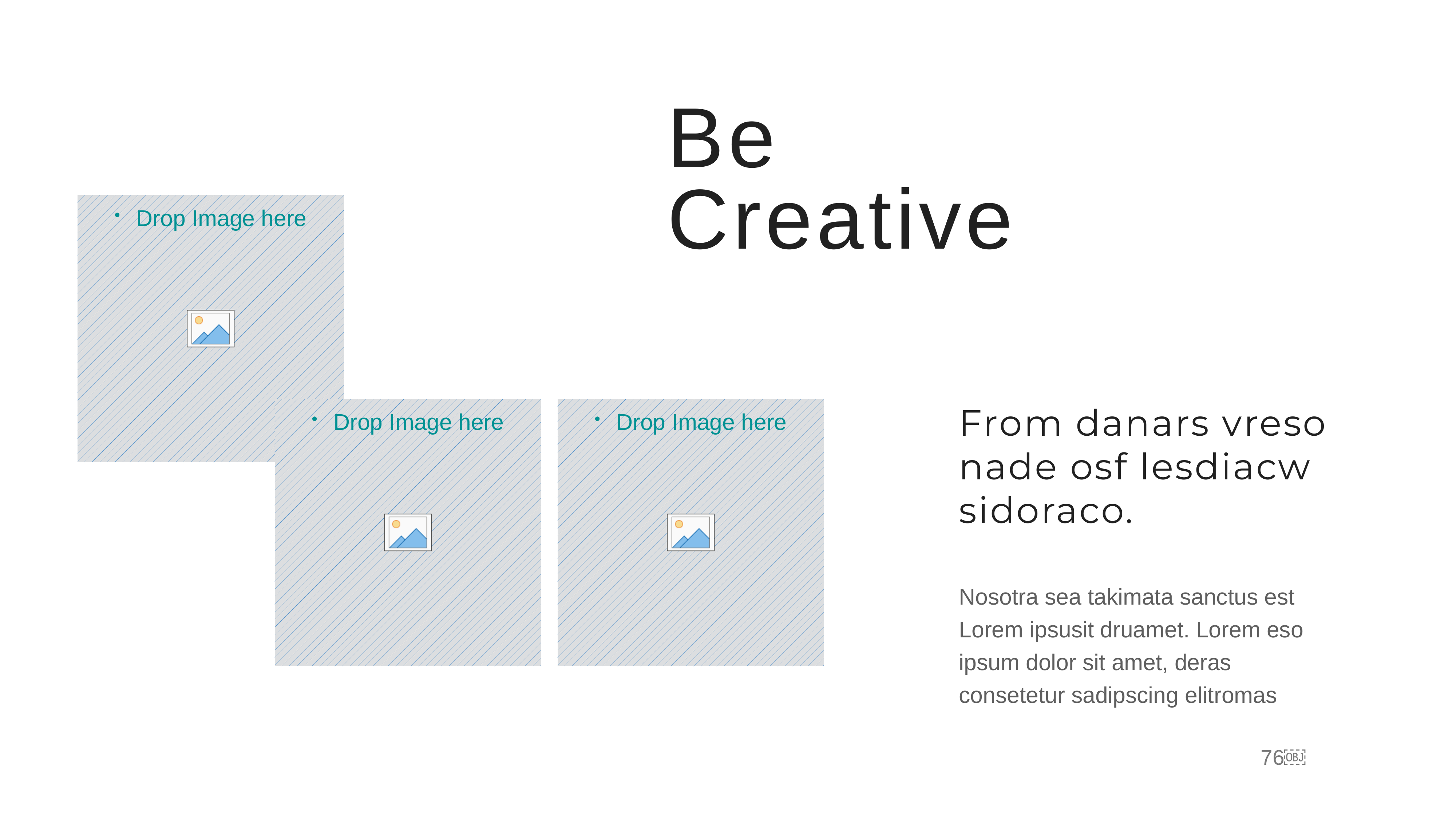

Be
Creative

From danars vreso nade osf lesdiacw sidoraco.

Nosotra sea takimata sanctus est Lorem ipsusit druamet. Lorem eso ipsum dolor sit amet, deras consetetur sadipscing elitromas